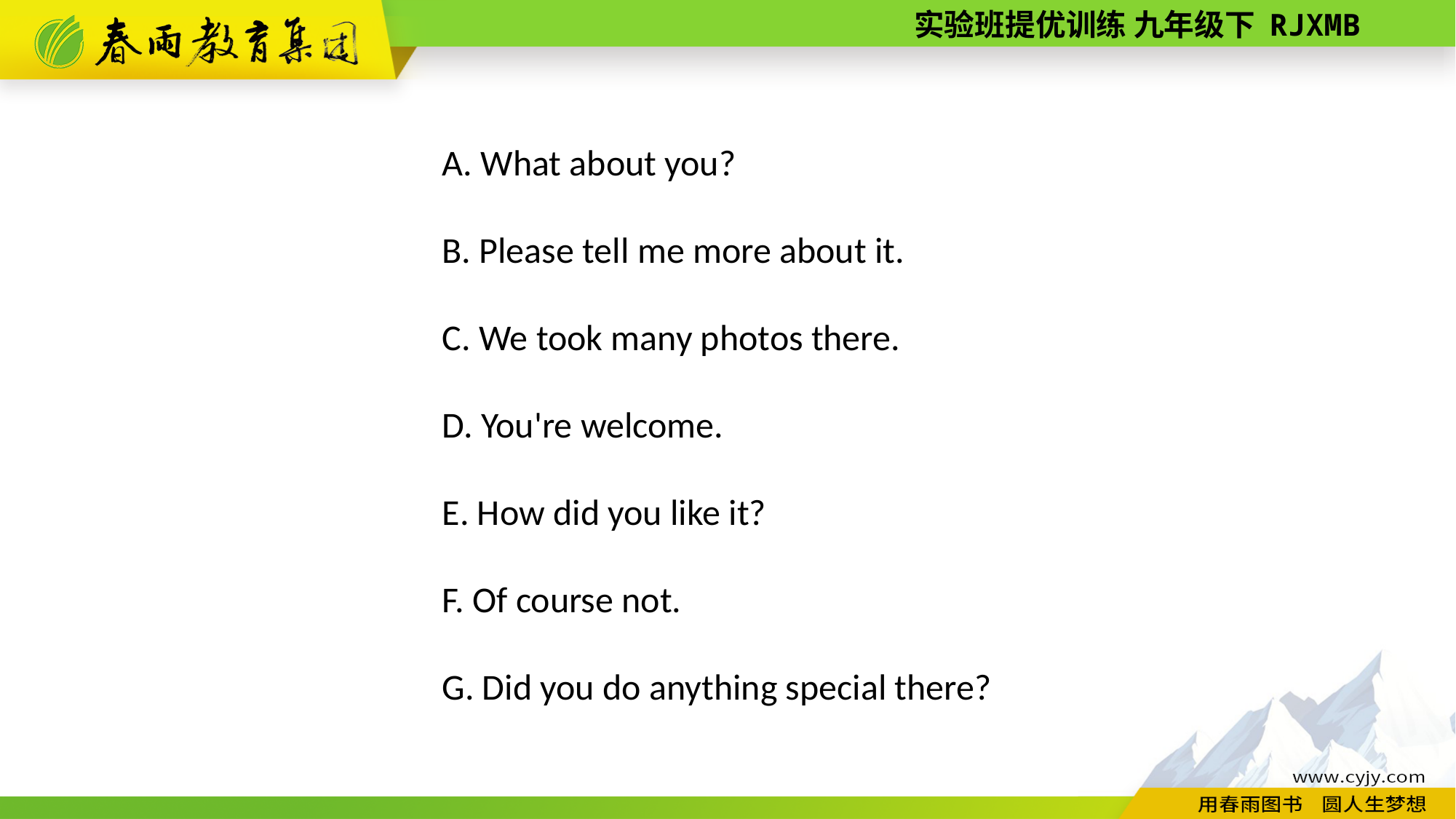

A. What about you?
B. Please tell me more about it.
C. We took many photos there.
D. You're welcome.
E. How did you like it?
F. Of course not.
G. Did you do anything special there?